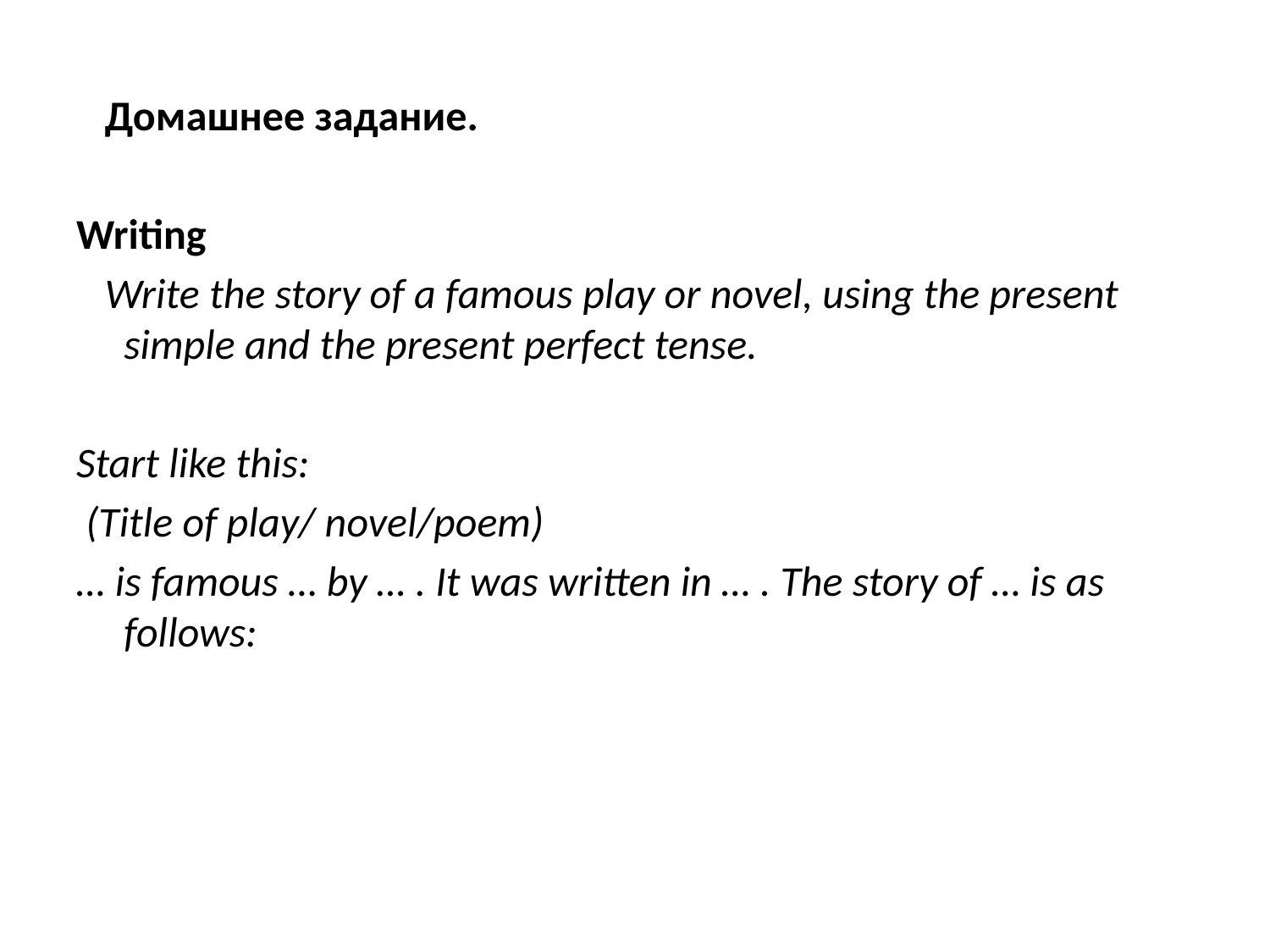

Домашнее задание.

Writing
   Write the story of a famous play or novel, using the present simple and the present perfect tense.

Start like this:
 (Title of play/ novel/poem)
… is famous … by … . It was written in … . The story of … is as follows: